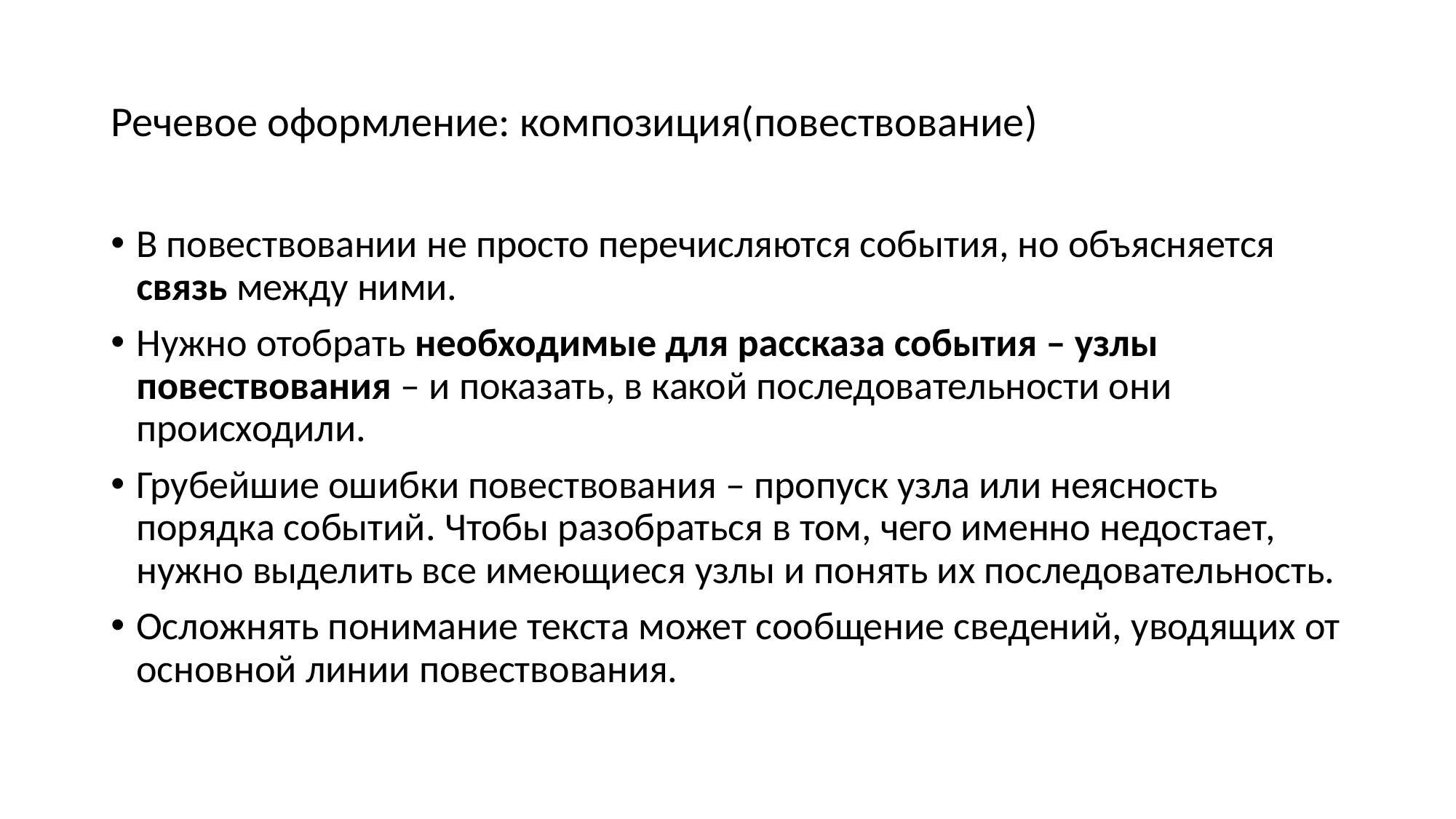

# Речевое оформление: композиция(повествование)
В повествовании не просто перечисляются события, но объясняется связь между ними.
Нужно отобрать необходимые для рассказа события – узлы повествования – и показать, в какой последовательности они происходили.
Грубейшие ошибки повествования – пропуск узла или неясность порядка событий. Чтобы разобраться в том, чего именно недостает, нужно выделить все имеющиеся узлы и понять их последовательность.
Осложнять понимание текста может сообщение сведений, уводящих от основной линии повествования.